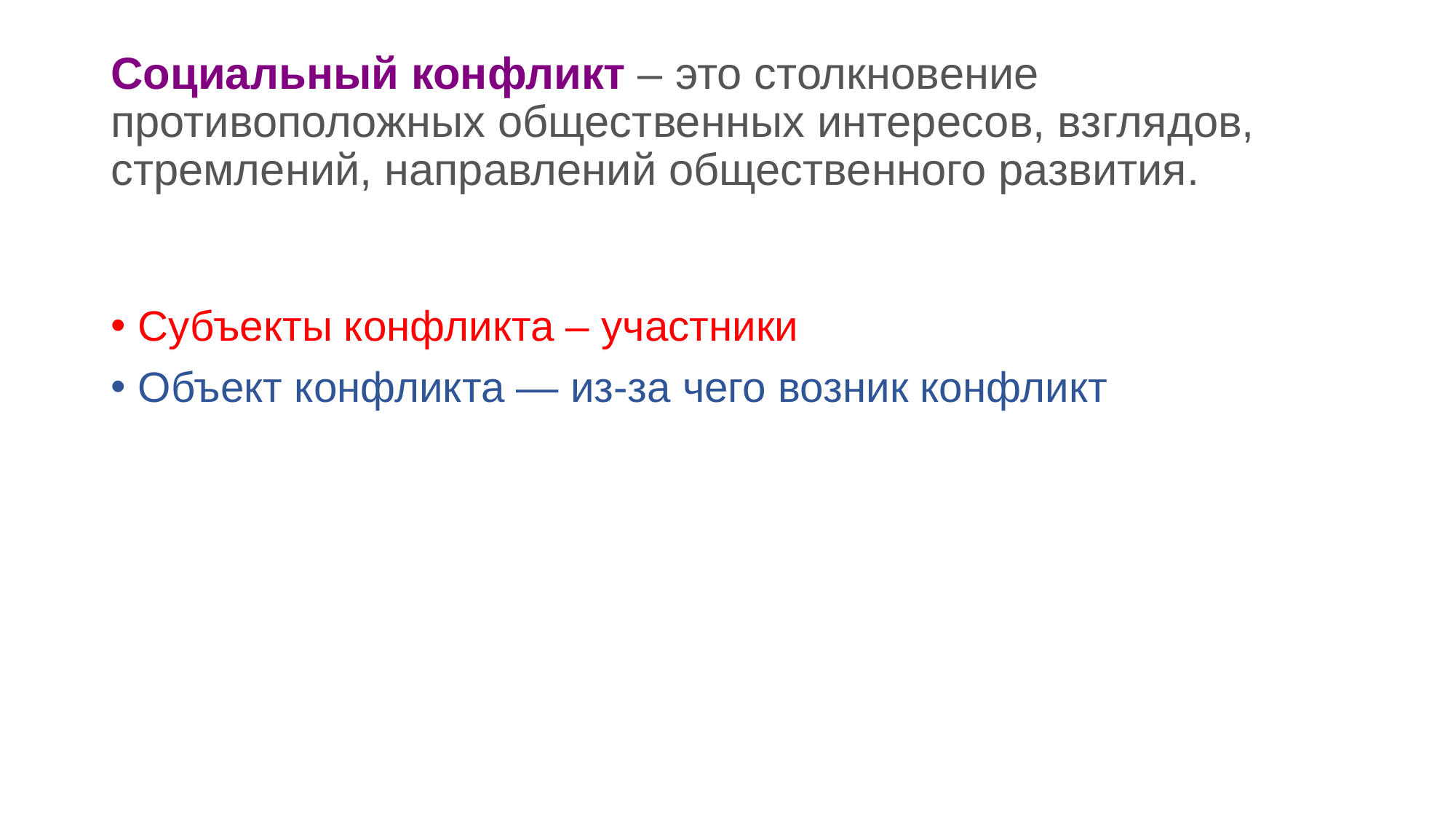

# Социальный конфликт – это столкновение противоположных общественных интересов, взглядов, стремлений, направлений общественного развития.
Субъекты конфликта – участники
Объект конфликта — из-за чего возник конфликт